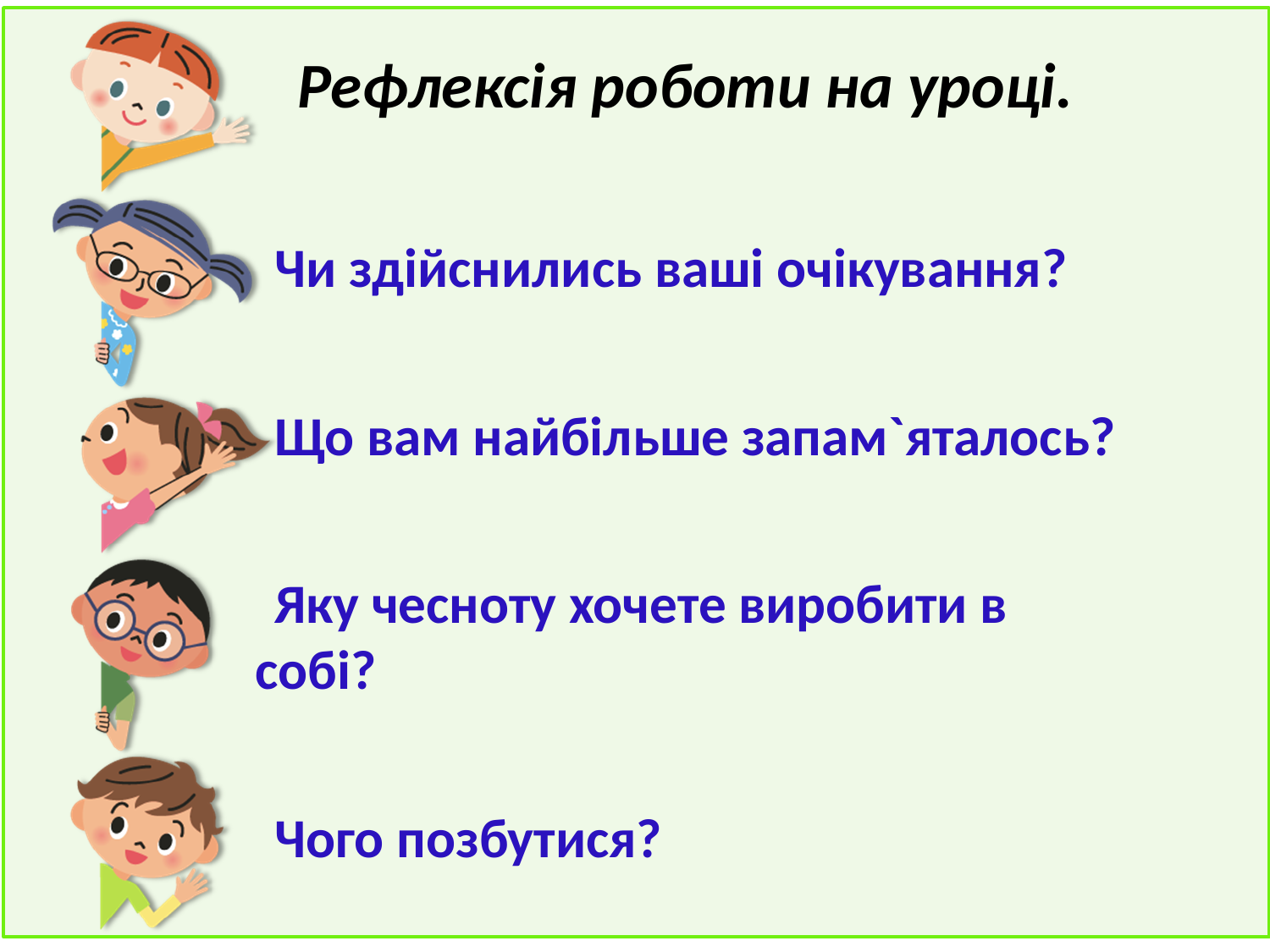

# Рефлексія роботи на уроці.

Чи здійснились ваші очікування?

Що вам найбільше запам`яталось?

Яку чесноту хочете виробити в                    	     собі?

Чого позбутися?